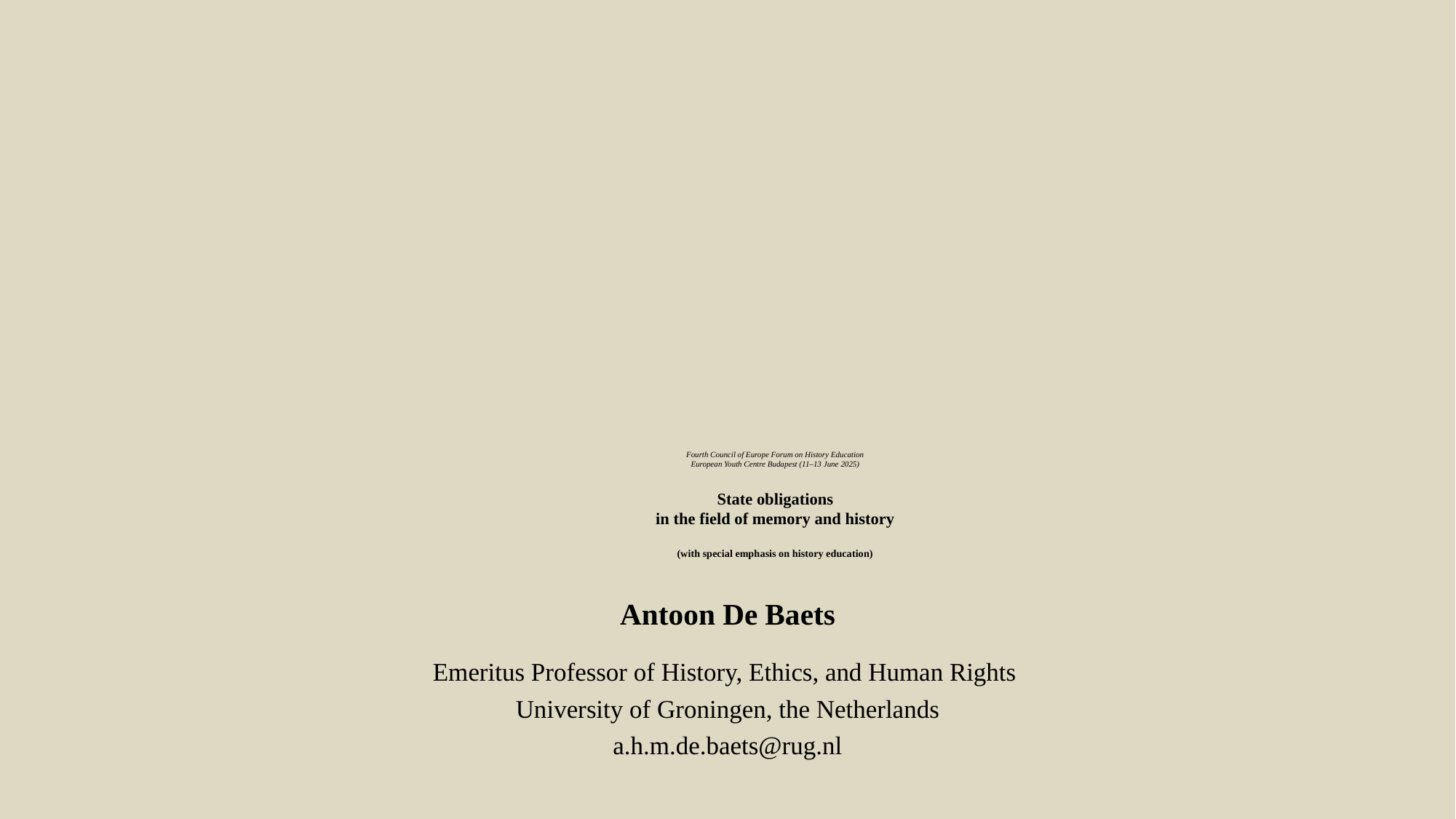

# Fourth Council of Europe Forum on History Education European Youth Centre Budapest (11–13 June 2025) State obligations in the field of memory and history (with special emphasis on history education)

Antoon De Baets

Emeritus Professor of History, Ethics, and Human Rights
University of Groningen, the Netherlands
a.h.m.de.baets@rug.nl